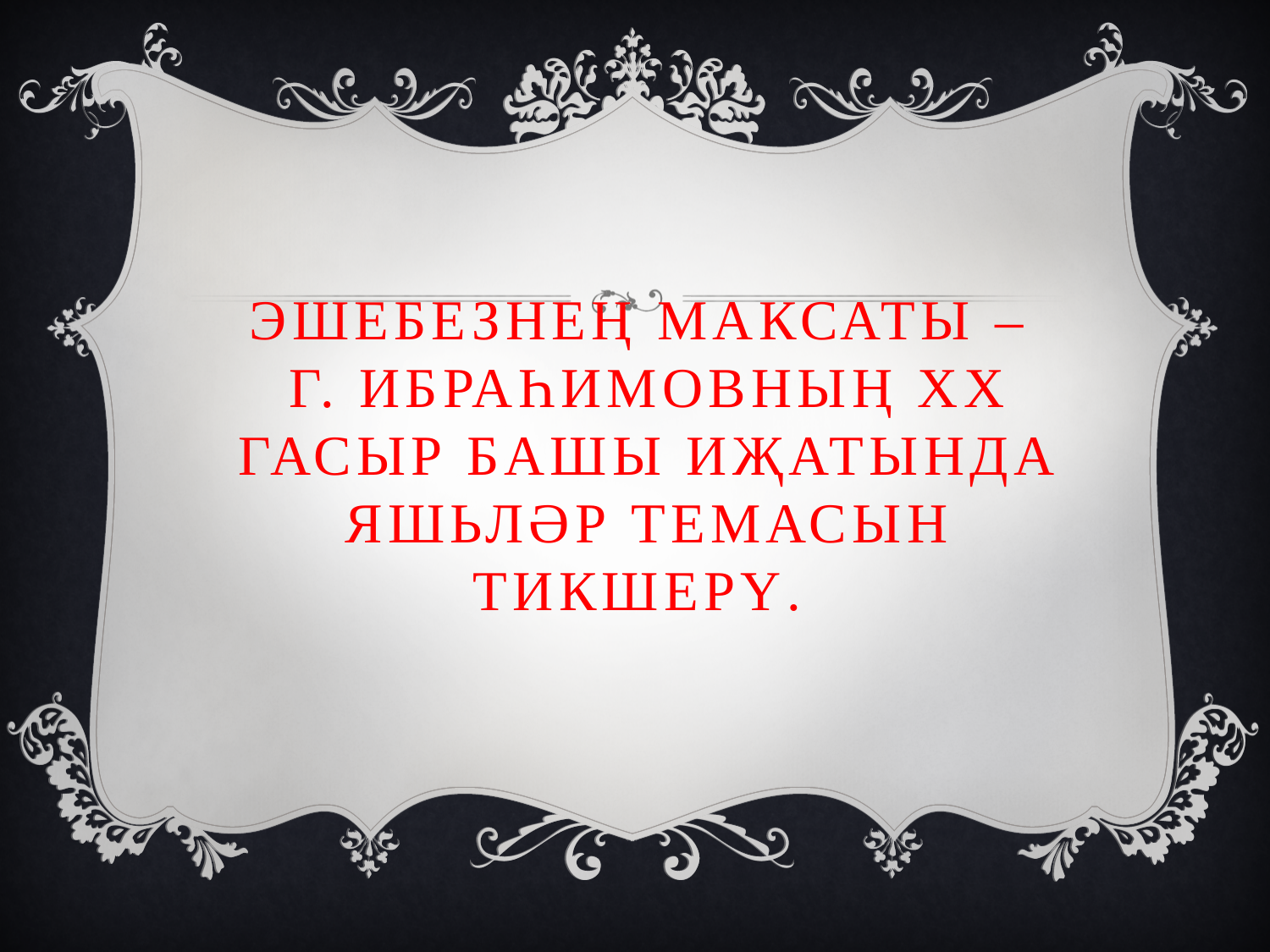

# Эшебезнең максаты –  Г. Ибраһимовның ХХ гасыр башы иҗатында яшьләр темасын тикшерү.